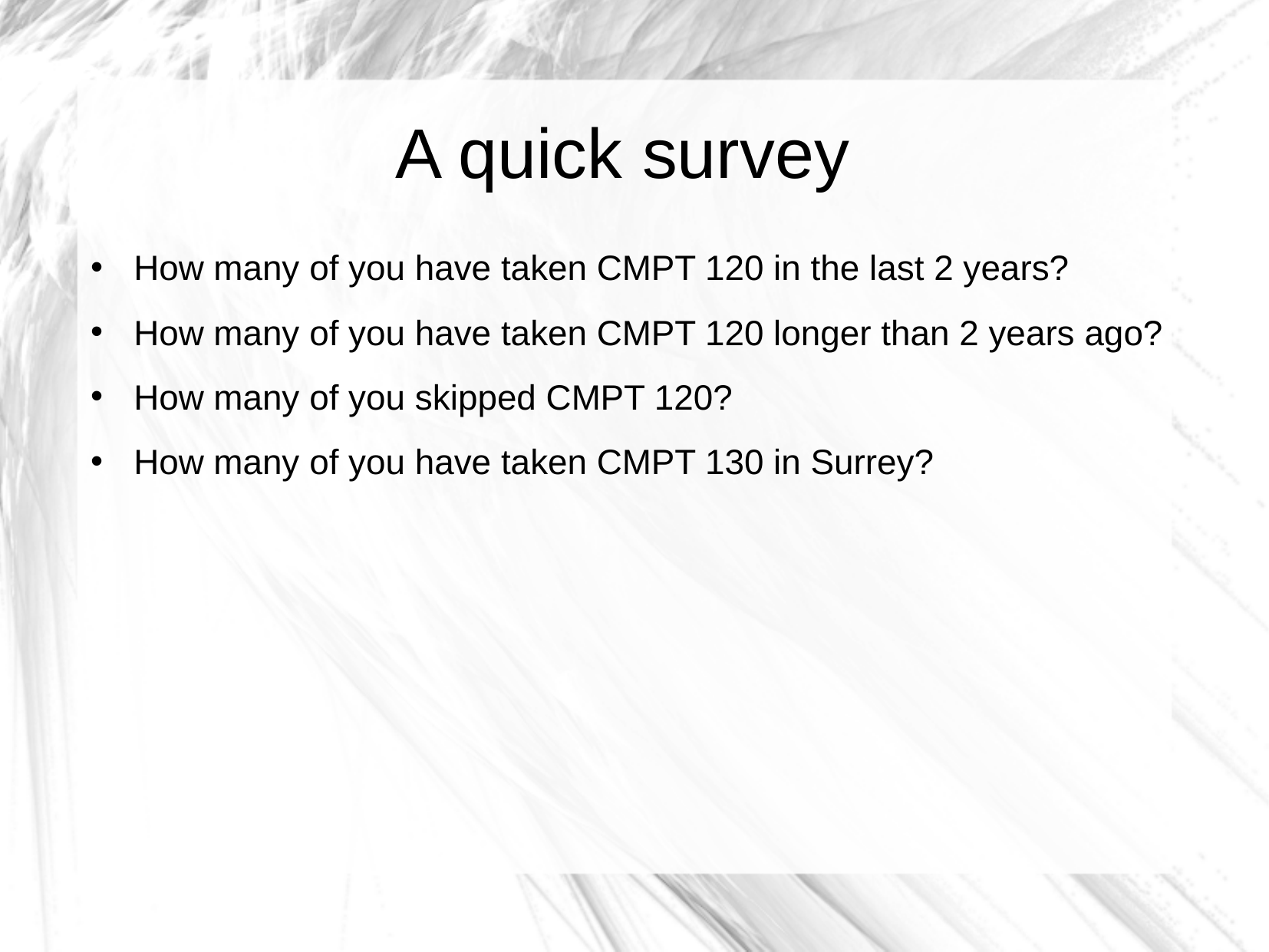

A quick survey
How many of you have taken CMPT 120 in the last 2 years?
How many of you have taken CMPT 120 longer than 2 years ago?
How many of you skipped CMPT 120?
How many of you have taken CMPT 130 in Surrey?